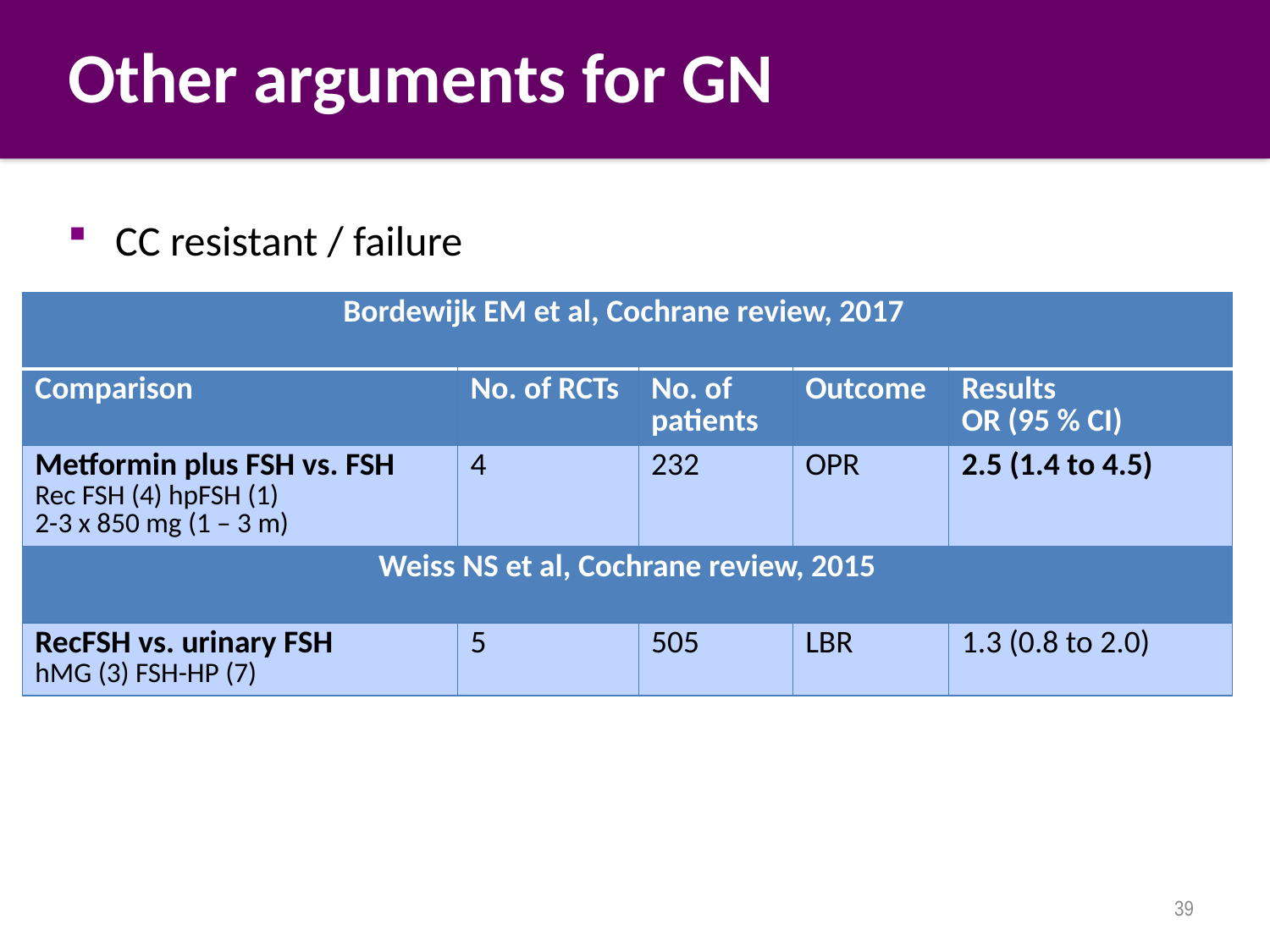

# Other arguments for GN
CC resistant / failure
| Bordewijk EM et al, Cochrane review, 2017 |  |  |  |  |
| --- | --- | --- | --- | --- |
| Comparison | No. of RCTs | No. of patients | Outcome | Results OR (95 % CI) |
| Metformin plus FSH vs. FSH Rec FSH (4) hpFSH (1) 2-3 x 850 mg (1 – 3 m) | 4 | 232 | OPR | 2.5 (1.4 to 4.5) |
| Weiss NS et al, Cochrane review, 2015 |  |  |  |  |
| RecFSH vs. urinary FSH hMG (3) FSH-HP (7) | 5 | 505 | LBR | 1.3 (0.8 to 2.0) |
39